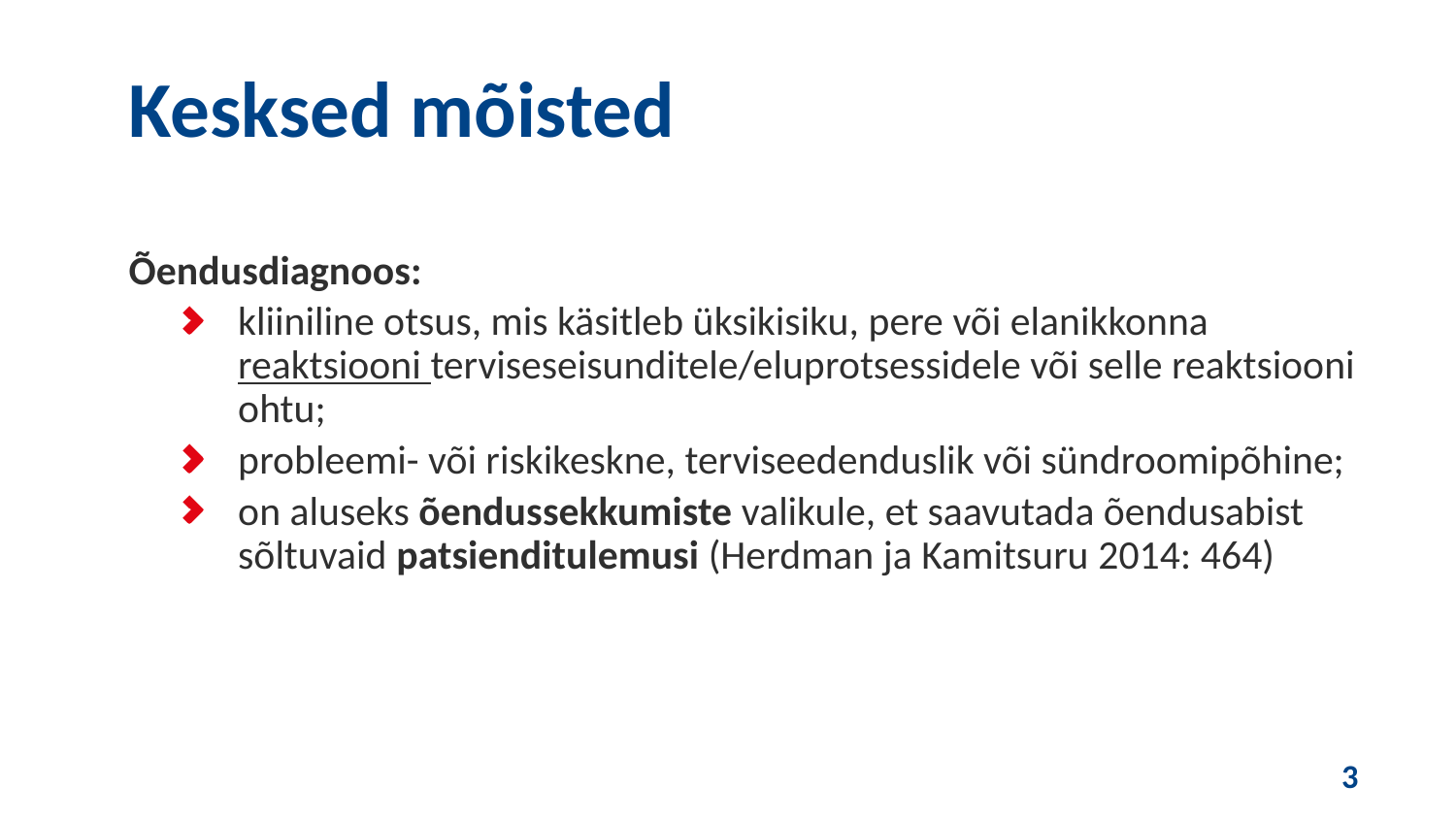

Kesksed mõisted
Õendusdiagnoos:
kliiniline otsus, mis käsitleb üksikisiku, pere või elanikkonna reaktsiooni terviseseisunditele/eluprotsessidele või selle reaktsiooni ohtu;
probleemi- või riskikeskne, terviseedenduslik või sündroomipõhine;
on aluseks õendussekkumiste valikule, et saavutada õendusabist sõltuvaid patsienditulemusi (Herdman ja Kamitsuru 2014: 464)